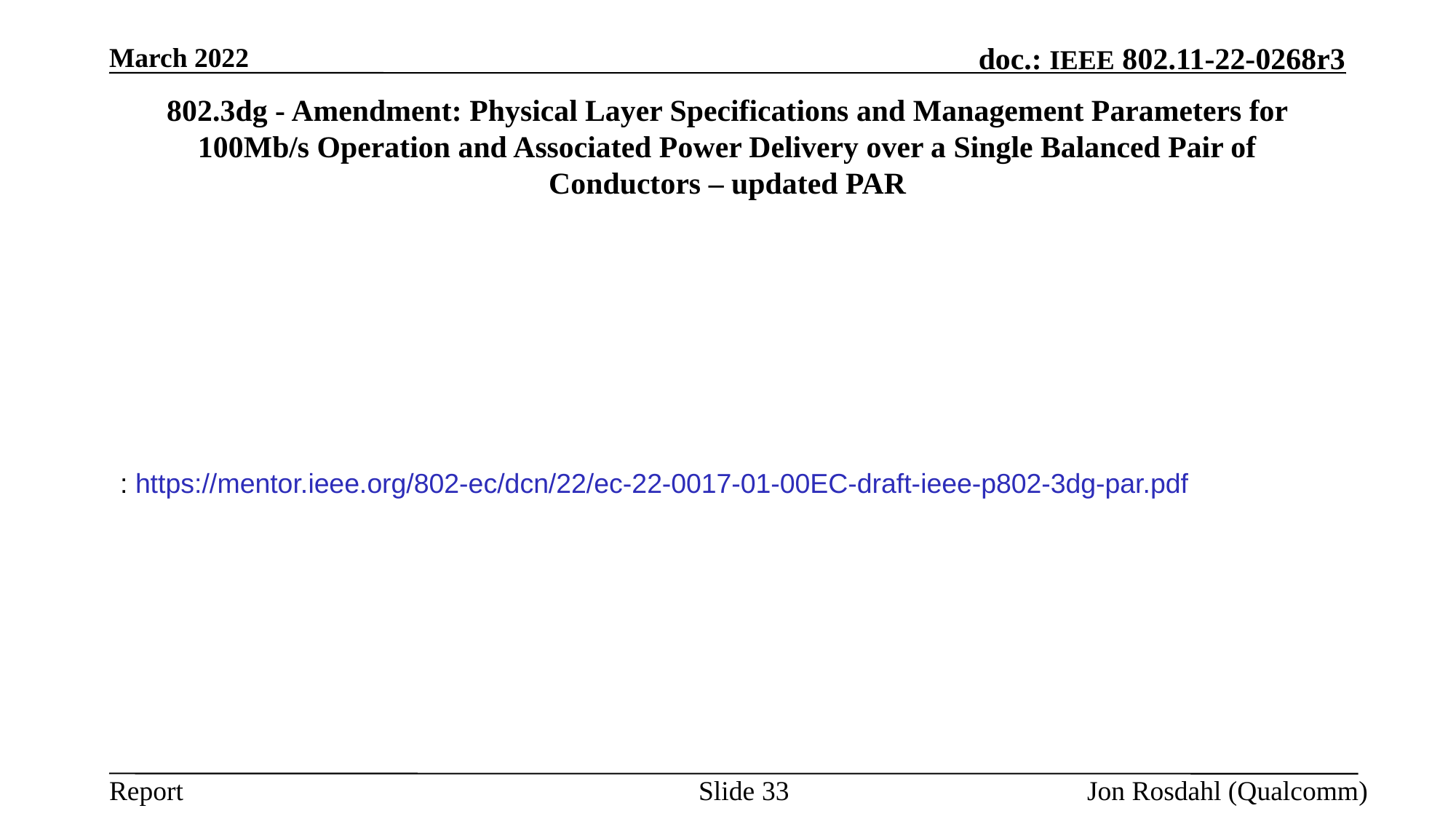

March 2022
# 802.3dg - Amendment: Physical Layer Specifications and Management Parameters for 100Mb/s Operation and Associated Power Delivery over a Single Balanced Pair of Conductors – updated PAR
: https://mentor.ieee.org/802-ec/dcn/22/ec-22-0017-01-00EC-draft-ieee-p802-3dg-par.pdf
Slide 33
Jon Rosdahl (Qualcomm)